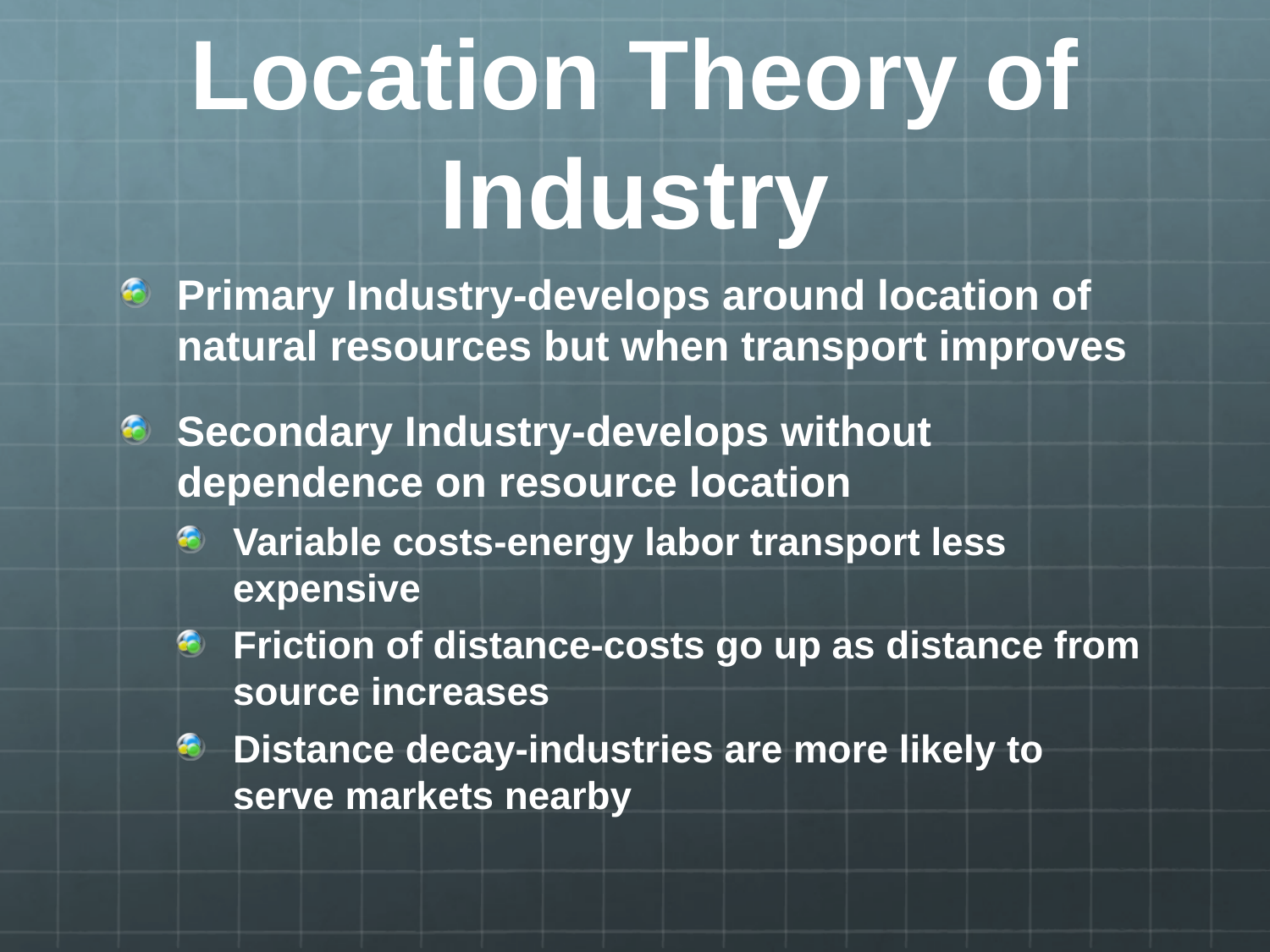

# Location Theory of Industry
Primary Industry-develops around location of natural resources but when transport improves
Secondary Industry-develops without dependence on resource location
Variable costs-energy labor transport less expensive
Friction of distance-costs go up as distance from source increases
Distance decay-industries are more likely to serve markets nearby